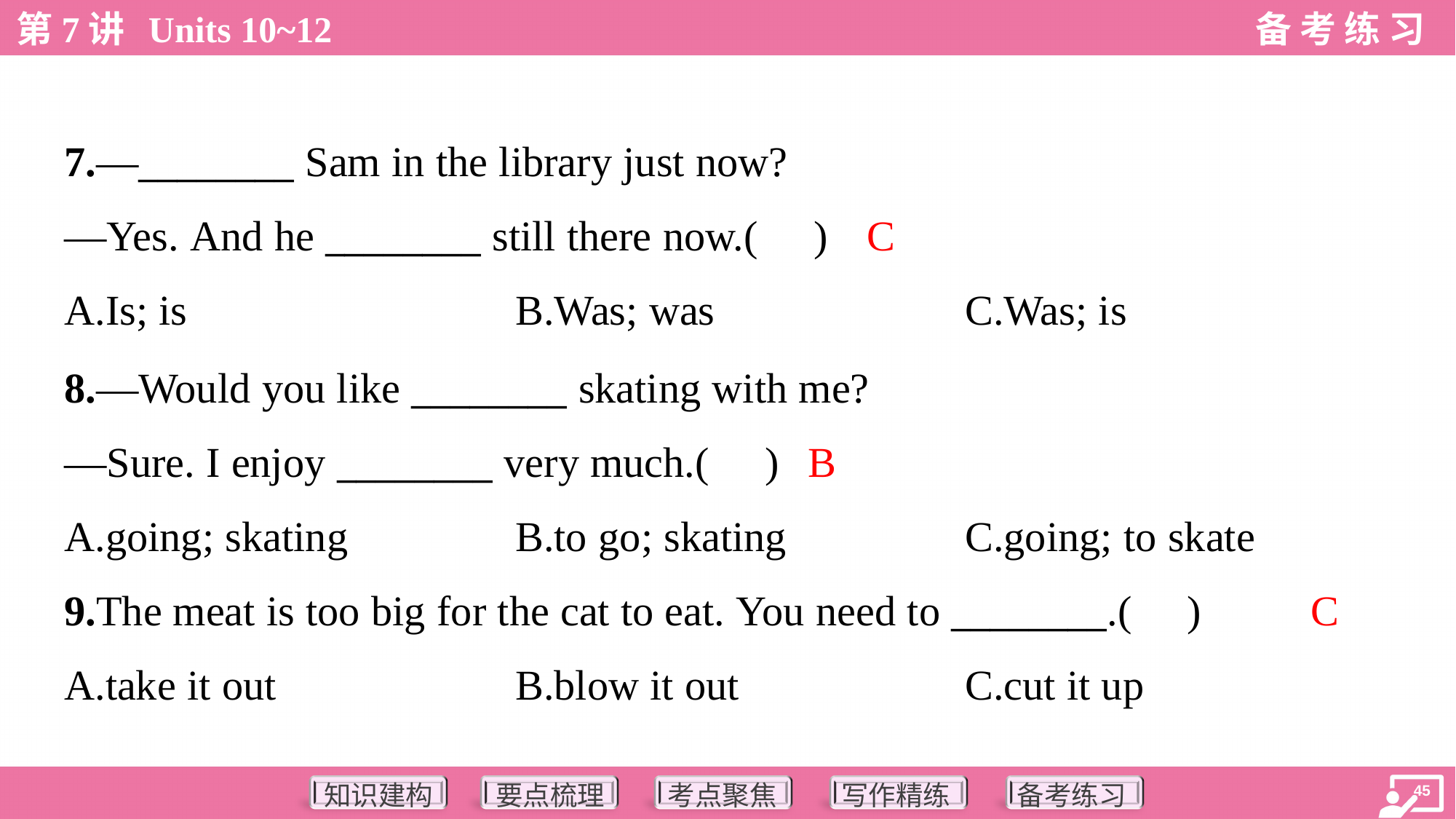

7.—________ Sam in the library just now?
—Yes. And he ________ still there now.(     )
C
A.Is; is	B.Was; was	C.Was; is
8.—Would you like ________ skating with me?
—Sure. I enjoy ________ very much.(     )
B
A.going; skating	B.to go; skating	C.going; to skate
C
9.The meat is too big for the cat to eat. You need to ________.(     )
A.take it out	B.blow it out	C.cut it up